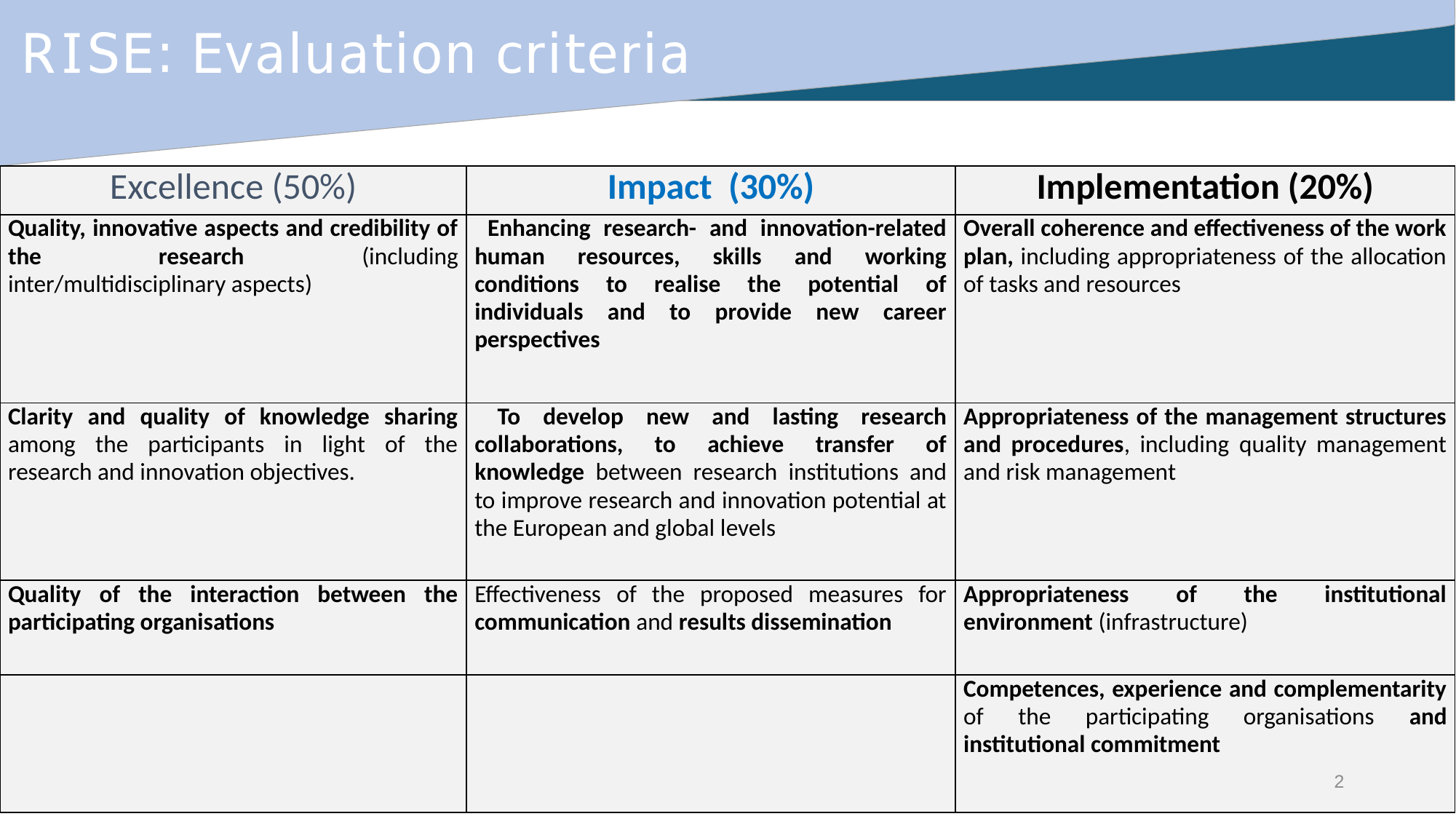

RISE: Evaluation criteria
| Excellence (50%) | Impact (30%) | Implementation (20%) |
| --- | --- | --- |
| Quality, innovative aspects and credibility of the research (including inter/multidisciplinary aspects) | Enhancing research- and innovation-related human resources, skills and working conditions to realise the potential of individuals and to provide new career perspectives | Overall coherence and effectiveness of the work plan, including appropriateness of the allocation of tasks and resources |
| Clarity and quality of knowledge sharing among the participants in light of the research and innovation objectives. | To develop new and lasting research collaborations, to achieve transfer of knowledge between research institutions and to improve research and innovation potential at the European and global levels | Appropriateness of the management structures and procedures, including quality management and risk management |
| Quality of the interaction between the participating organisations | Effectiveness of the proposed measures for communication and results dissemination | Appropriateness of the institutional environment (infrastructure) |
|  |  | Competences, experience and complementarity of the participating organisations and institutional commitment |
2